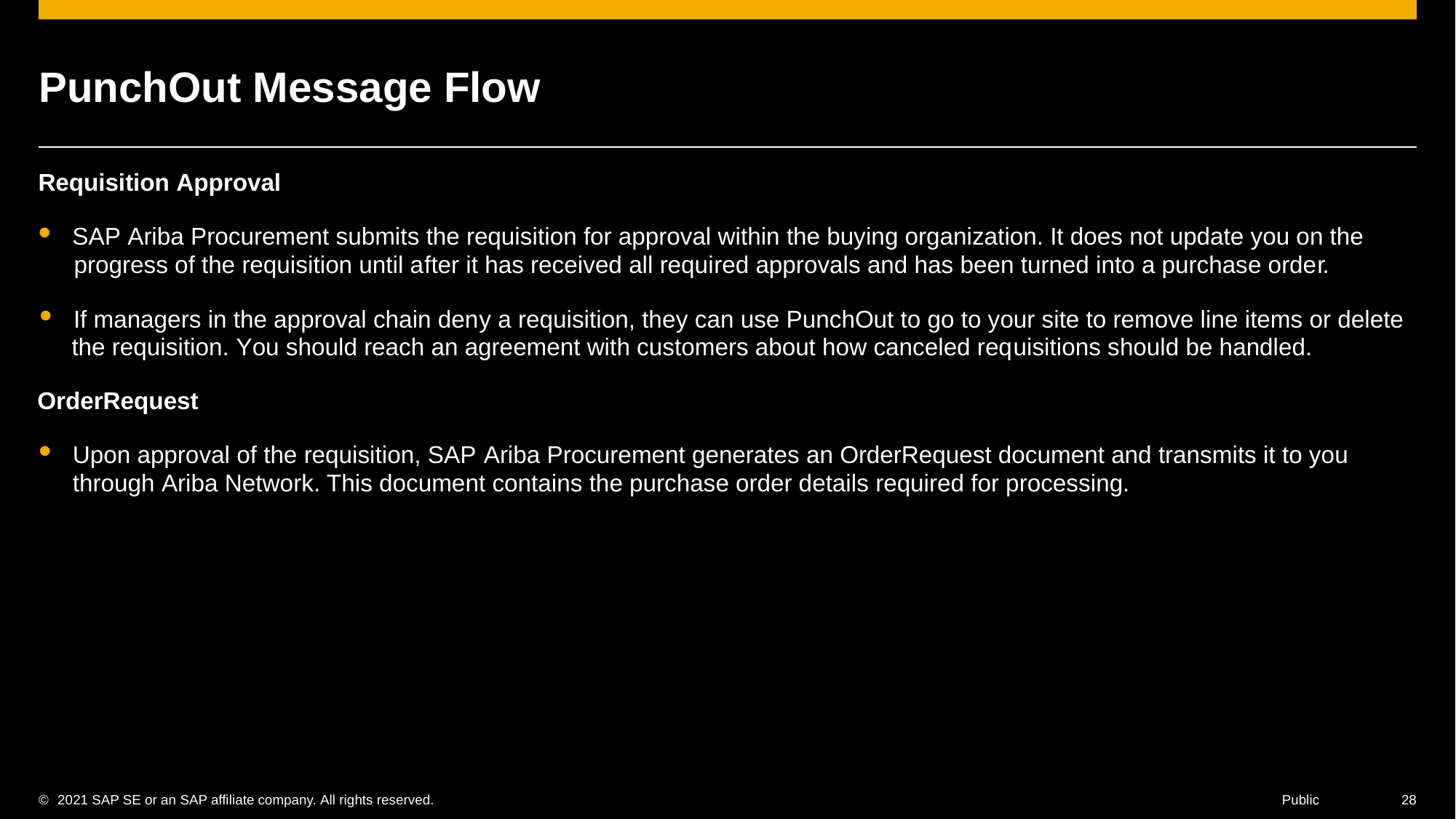

PunchOut Message Flow

Requisition Approval
•SAP Ariba Procurement submits the requisition for approval within the buying organization. It does not update you on the
progress of the requisition until after it has received all required approvals and has been turned into a purchase order.
•If managers in the approval chain deny a requisition, they can use PunchOut to go to your site to remove line items or delete
the requisition. You should reach an agreement with customers about how canceled requisitions should be handled.
OrderRequest
•Upon approval of the requisition, SAP Ariba Procurement generates an OrderRequest document and transmits it to you
through Ariba Network. This document contains the purchase order details required for processing.
©	2021 SAP SE or an SAP affiliate company. All rights reserved.	Public	28